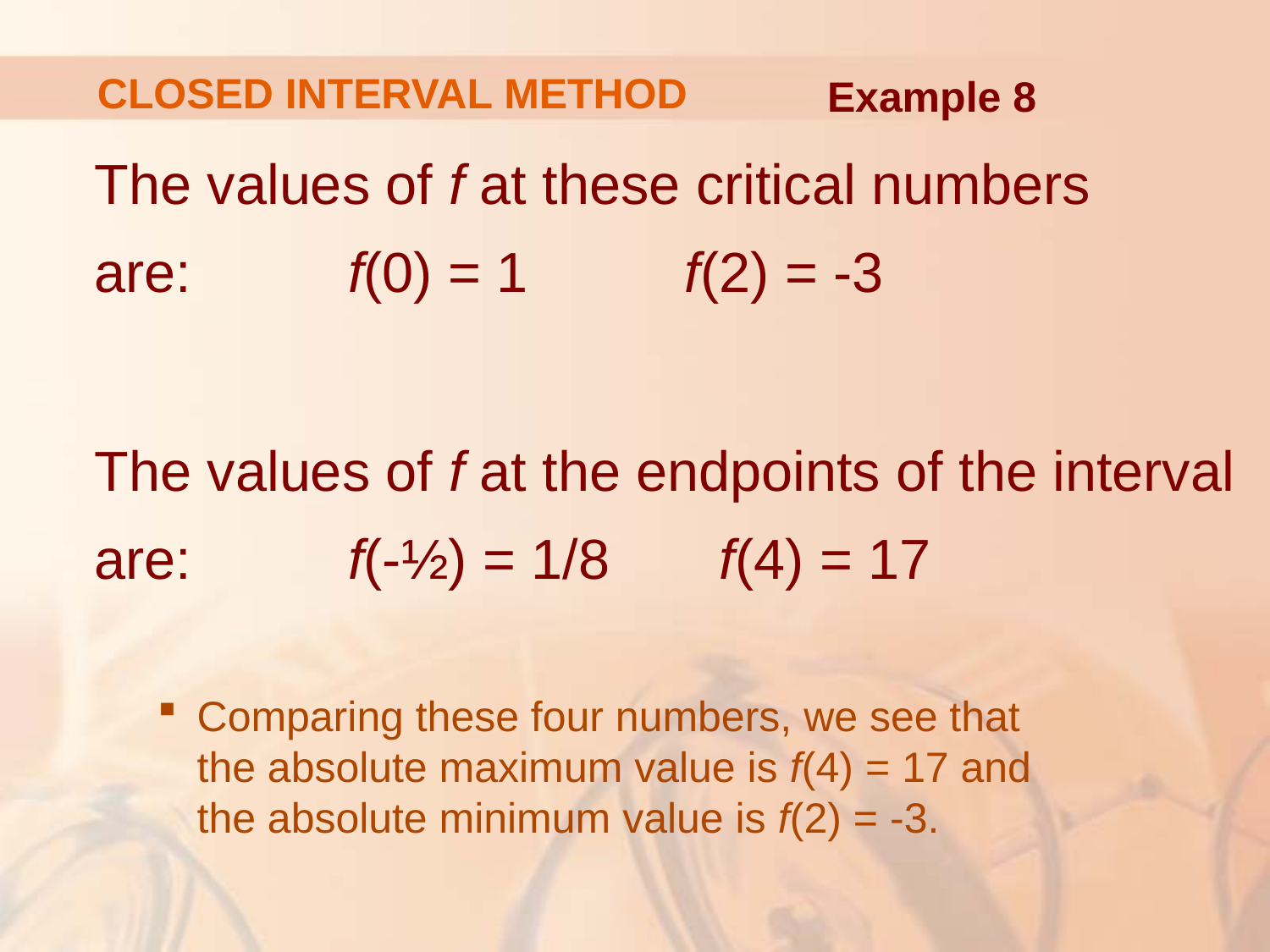

# CLOSED INTERVAL METHOD
Example 8
The values of f at these critical numbers
are:		f(0) = 1          f(2) = -3

The values of f at the endpoints of the interval are:		f(-½) = 1/8       f(4) = 17

Comparing these four numbers, we see that
the absolute maximum value is f(4) = 17 and
the absolute minimum value is f(2) = -3.